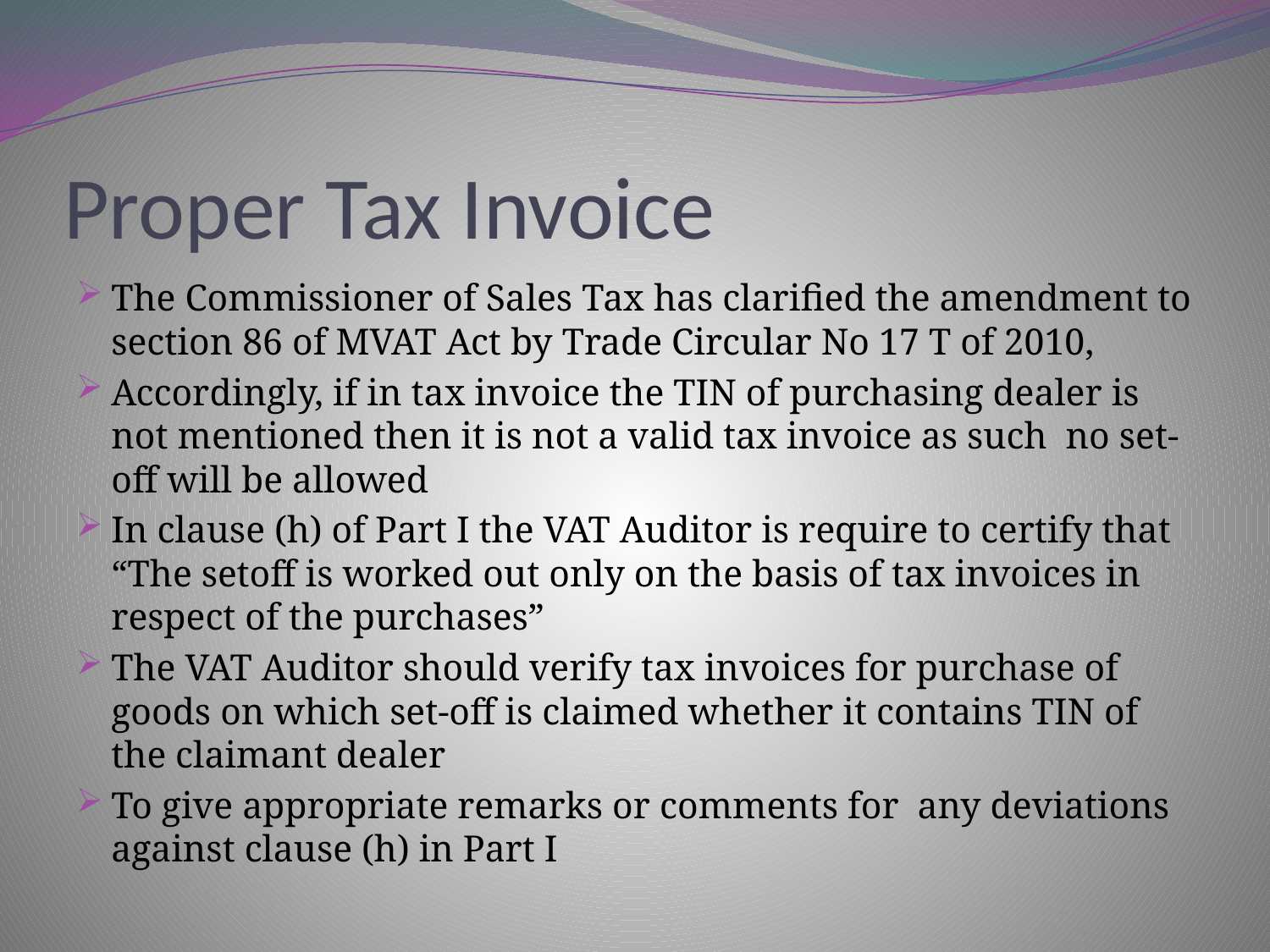

# Proper Tax Invoice
The Commissioner of Sales Tax has clarified the amendment to section 86 of MVAT Act by Trade Circular No 17 T of 2010,
Accordingly, if in tax invoice the TIN of purchasing dealer is not mentioned then it is not a valid tax invoice as such  no set-off will be allowed
In clause (h) of Part I the VAT Auditor is require to certify that “The setoff is worked out only on the basis of tax invoices in respect of the purchases”
The VAT Auditor should verify tax invoices for purchase of goods on which set-off is claimed whether it contains TIN of the claimant dealer
To give appropriate remarks or comments for  any deviations against clause (h) in Part I